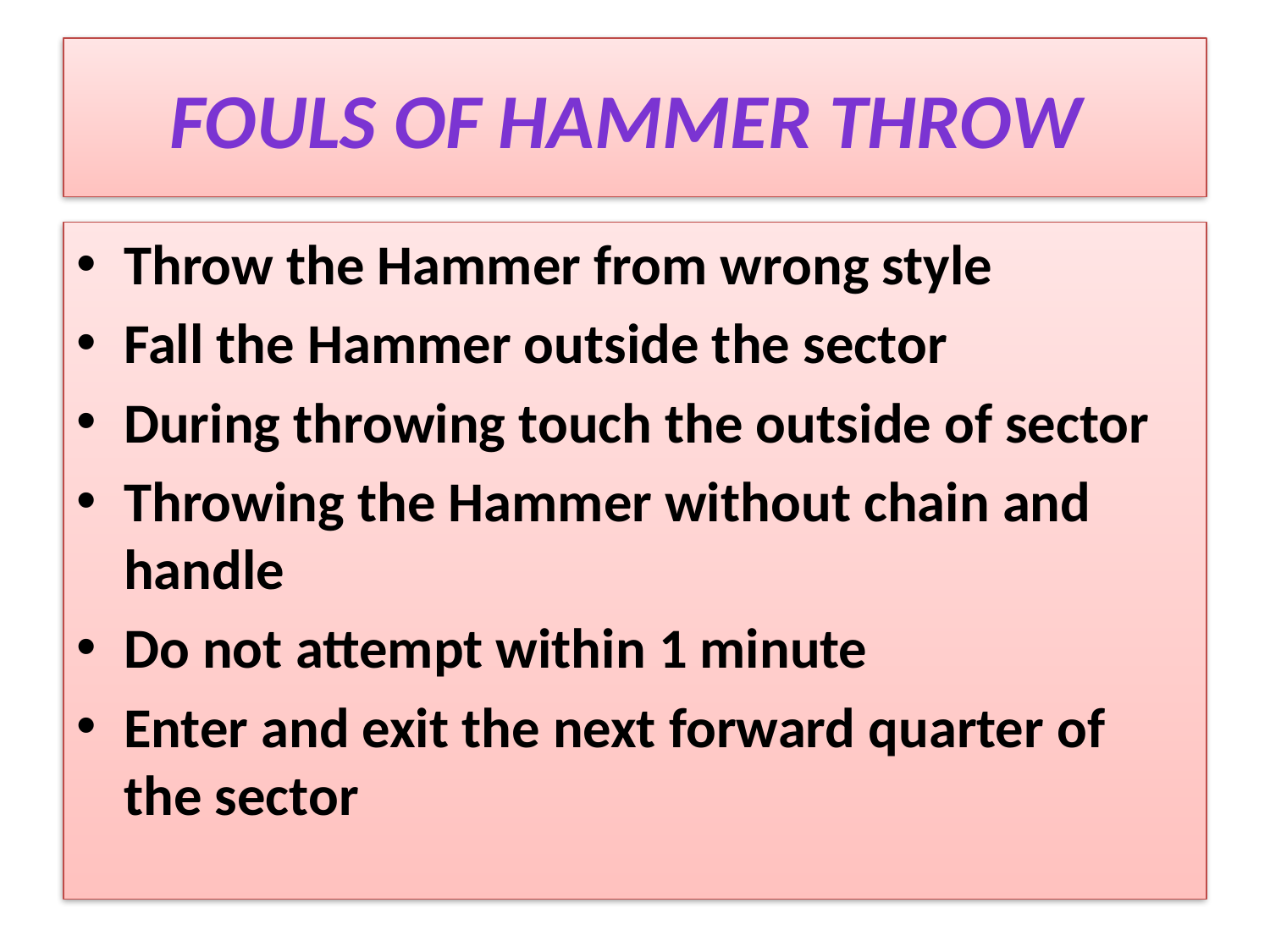

# Fouls of hammer throw
Throw the Hammer from wrong style
Fall the Hammer outside the sector
During throwing touch the outside of sector
Throwing the Hammer without chain and handle
Do not attempt within 1 minute
Enter and exit the next forward quarter of the sector